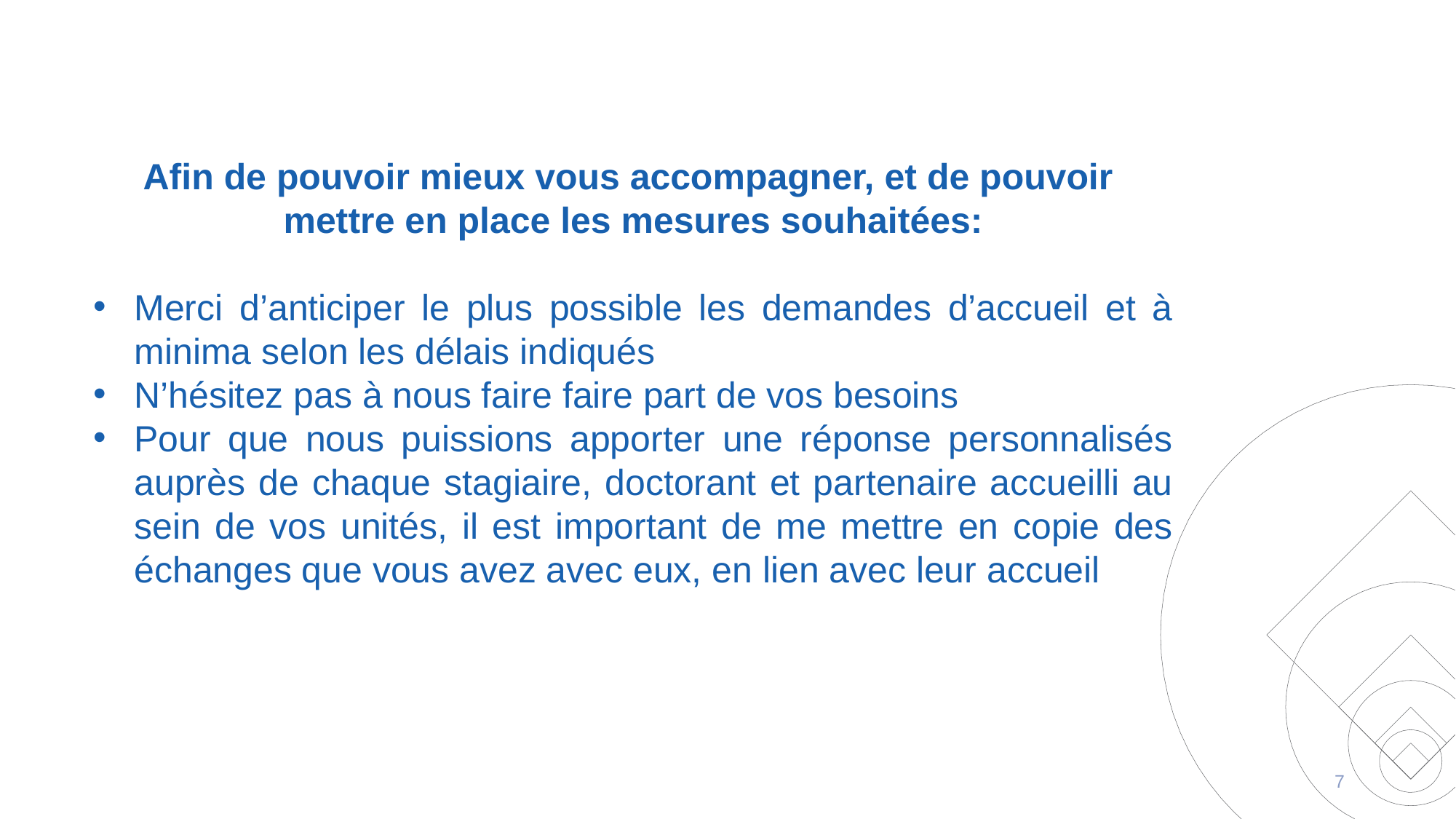

Afin de pouvoir mieux vous accompagner, et de pouvoir
mettre en place les mesures souhaitées:

Merci d’anticiper le plus possible les demandes d’accueil et à minima selon les délais indiqués
N’hésitez pas à nous faire faire part de vos besoins
Pour que nous puissions apporter une réponse personnalisés auprès de chaque stagiaire, doctorant et partenaire accueilli au sein de vos unités, il est important de me mettre en copie des échanges que vous avez avec eux, en lien avec leur accueil
7